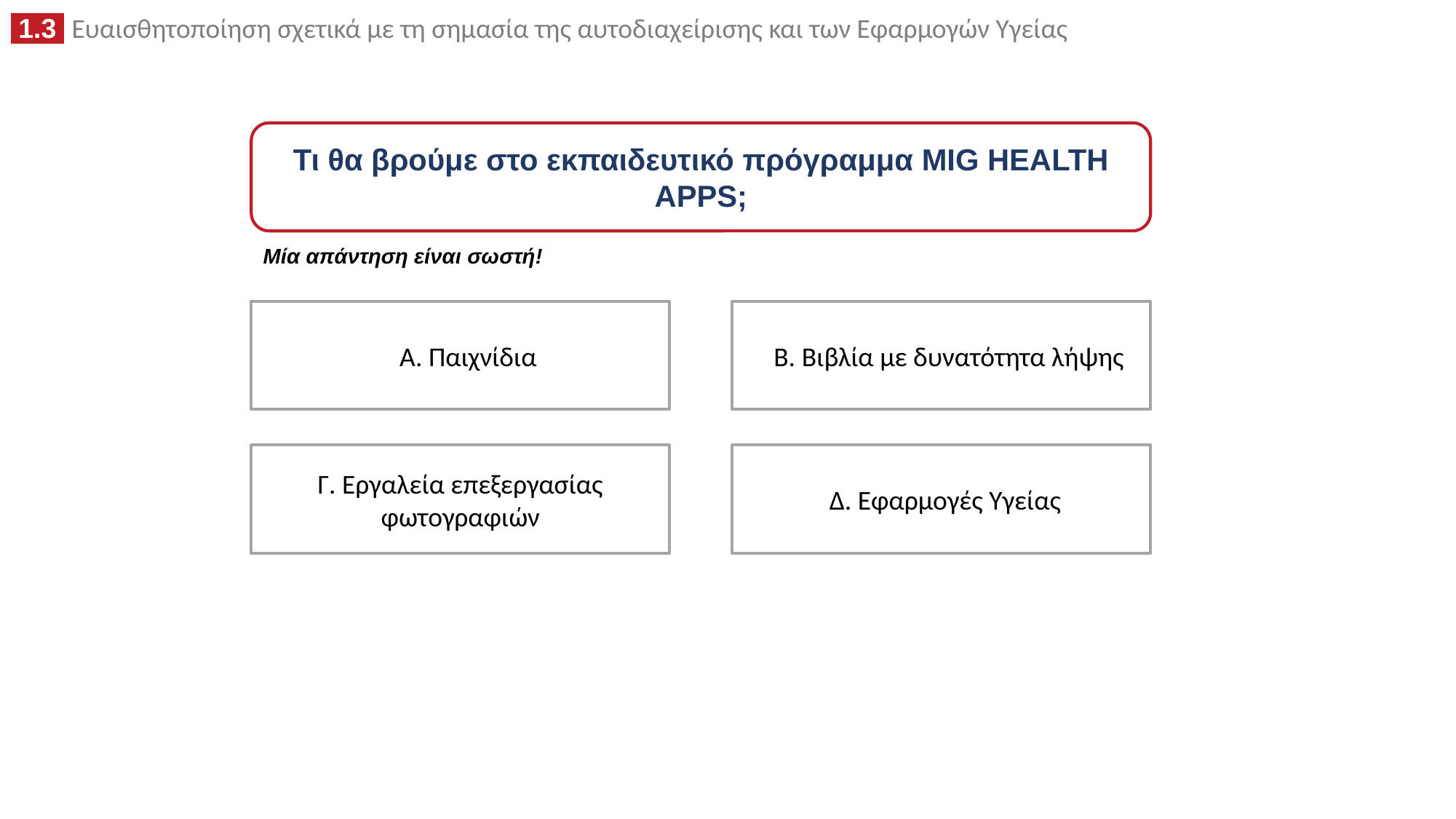

Τι θα βρούμε στο εκπαιδευτικό πρόγραμμα MIG HEALTH APPS;
Μία απάντηση είναι σωστή!
  A. Παιχνίδια
  B. Βιβλία με δυνατότητα λήψης
Γ. Εργαλεία επεξεργασίας φωτογραφιών
 Δ. Εφαρμογές Υγείας